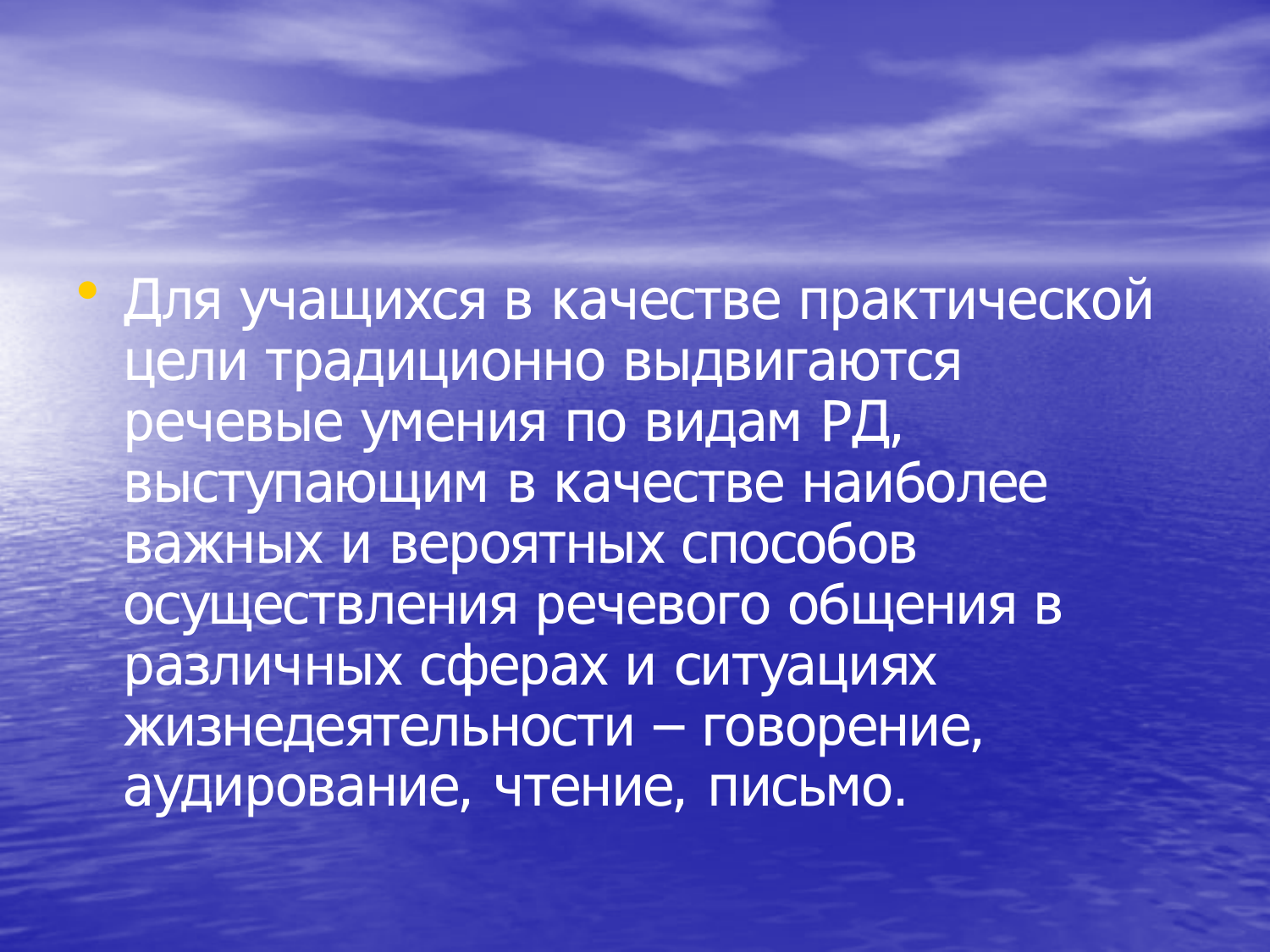

#
Для учащихся в качестве практической цели традиционно выдвигаются речевые умения по видам РД, выступающим в качестве наиболее важных и вероятных способов осуществления речевого общения в различных сферах и ситуациях жизнедеятельности – говорение, аудирование, чтение, письмо.